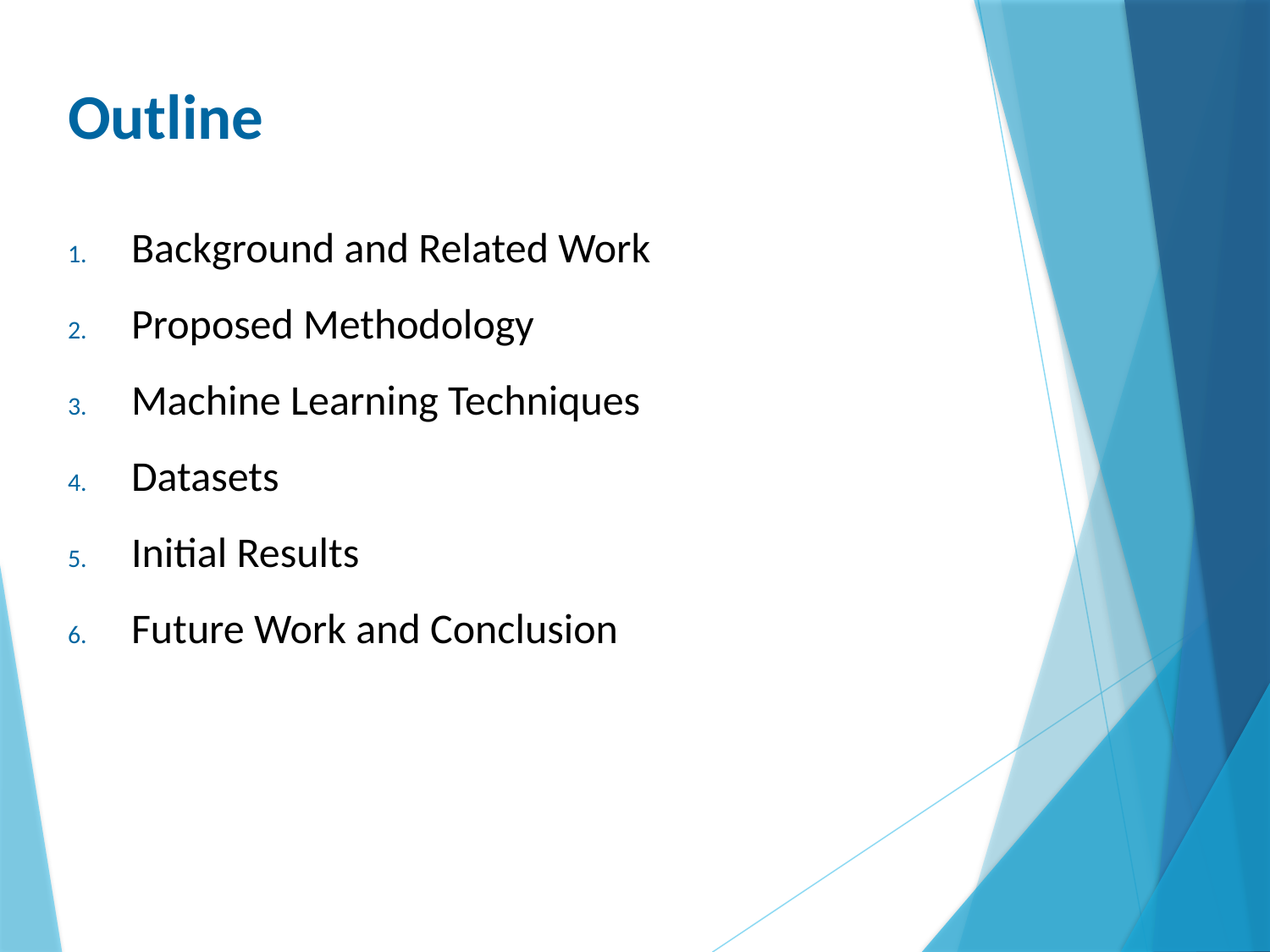

# Outline
Background and Related Work
Proposed Methodology
Machine Learning Techniques
Datasets
Initial Results
Future Work and Conclusion